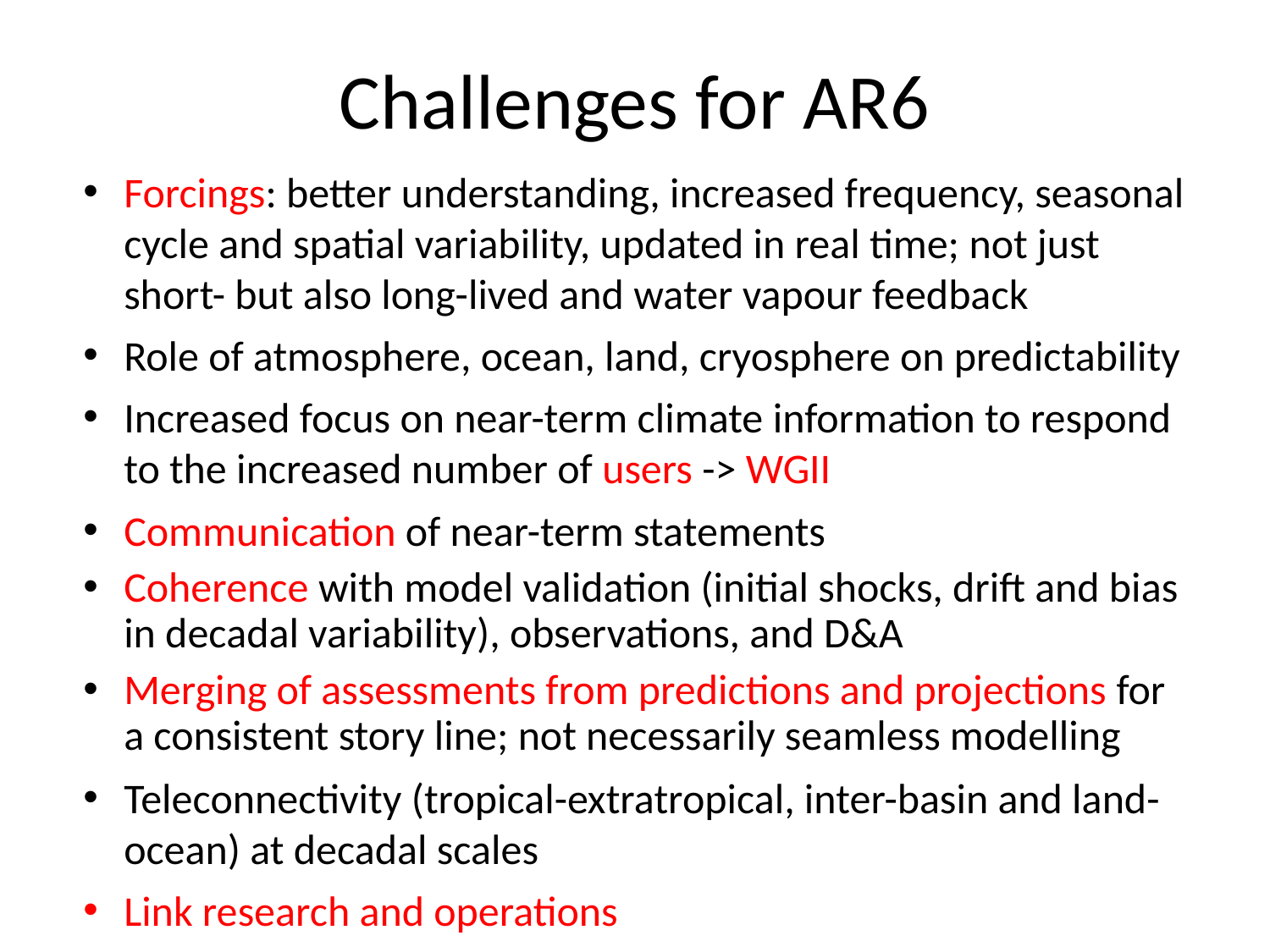

# Challenges for AR6
Forcings: better understanding, increased frequency, seasonal cycle and spatial variability, updated in real time; not just short- but also long-lived and water vapour feedback
Role of atmosphere, ocean, land, cryosphere on predictability
Increased focus on near-term climate information to respond to the increased number of users -> WGII
Communication of near-term statements
Coherence with model validation (initial shocks, drift and bias in decadal variability), observations, and D&A
Merging of assessments from predictions and projections for a consistent story line; not necessarily seamless modelling
Teleconnectivity (tropical-extratropical, inter-basin and land-ocean) at decadal scales
Link research and operations